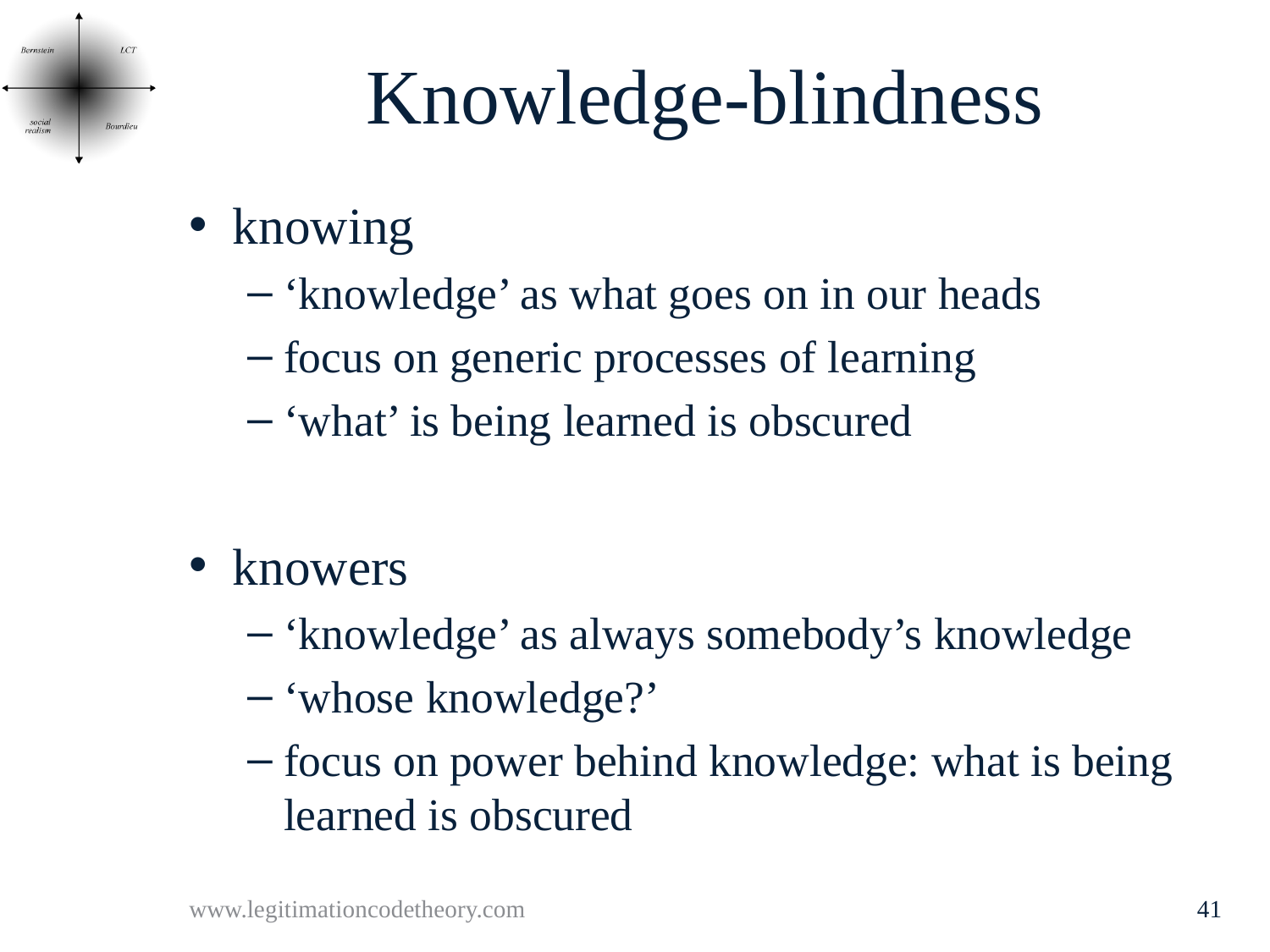

# Knowledge-blindness

knowing
‘knowledge’ as what goes on in our heads
focus on generic processes of learning
‘what’ is being learned is obscured

knowers
‘knowledge’ as always somebody’s knowledge
‘whose knowledge?’
focus on power behind knowledge: what is being learned is obscured
www.legitimationcodetheory.com
41